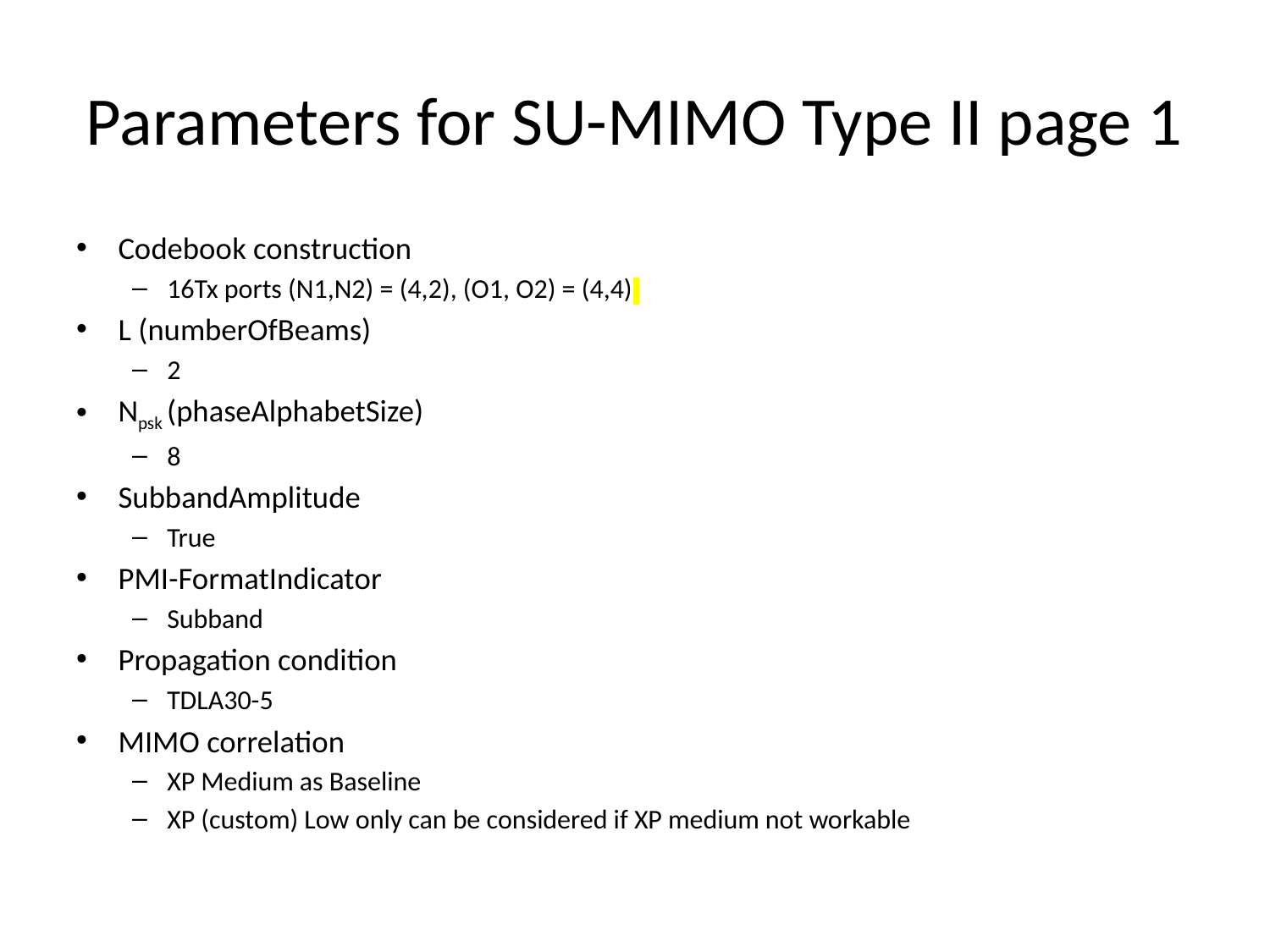

# Parameters for SU-MIMO Type II page 1
Codebook construction
16Tx ports (N1,N2) = (4,2), (O1, O2) = (4,4)
L (numberOfBeams)
2
Npsk (phaseAlphabetSize)
8
SubbandAmplitude
True
PMI-FormatIndicator
Subband
Propagation condition
TDLA30-5
MIMO correlation
XP Medium as Baseline
XP (custom) Low only can be considered if XP medium not workable